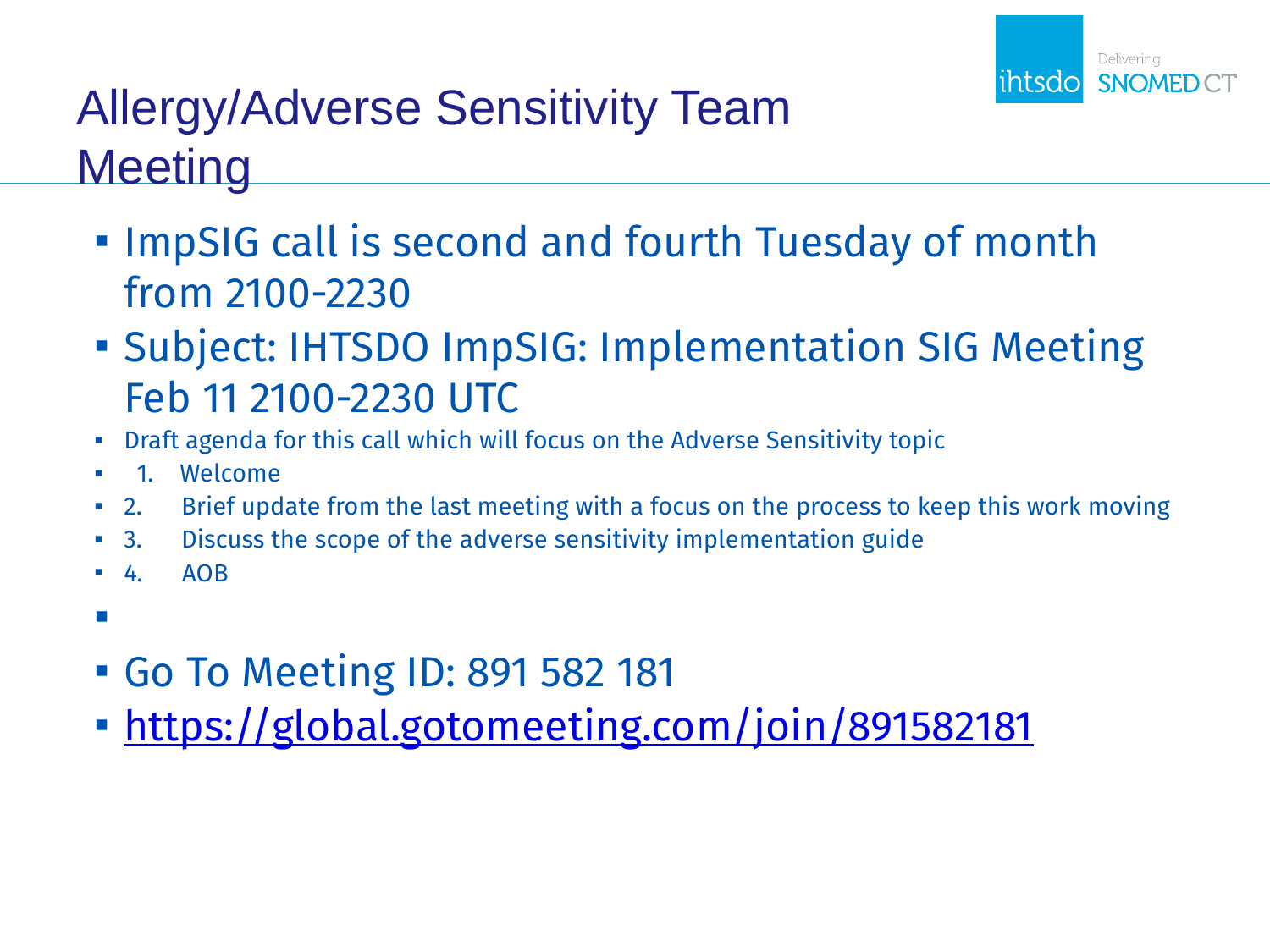

# Allergy/Adverse Sensitivity Team Meeting
ImpSIG call is second and fourth Tuesday of month from 2100-2230
Subject: IHTSDO ImpSIG: Implementation SIG Meeting Feb 11 2100-2230 UTC
Draft agenda for this call which will focus on the Adverse Sensitivity topic
  1.    Welcome
2.      Brief update from the last meeting with a focus on the process to keep this work moving
3.      Discuss the scope of the adverse sensitivity implementation guide
4.      AOB

Go To Meeting ID: 891 582 181
https://global.gotomeeting.com/join/891582181